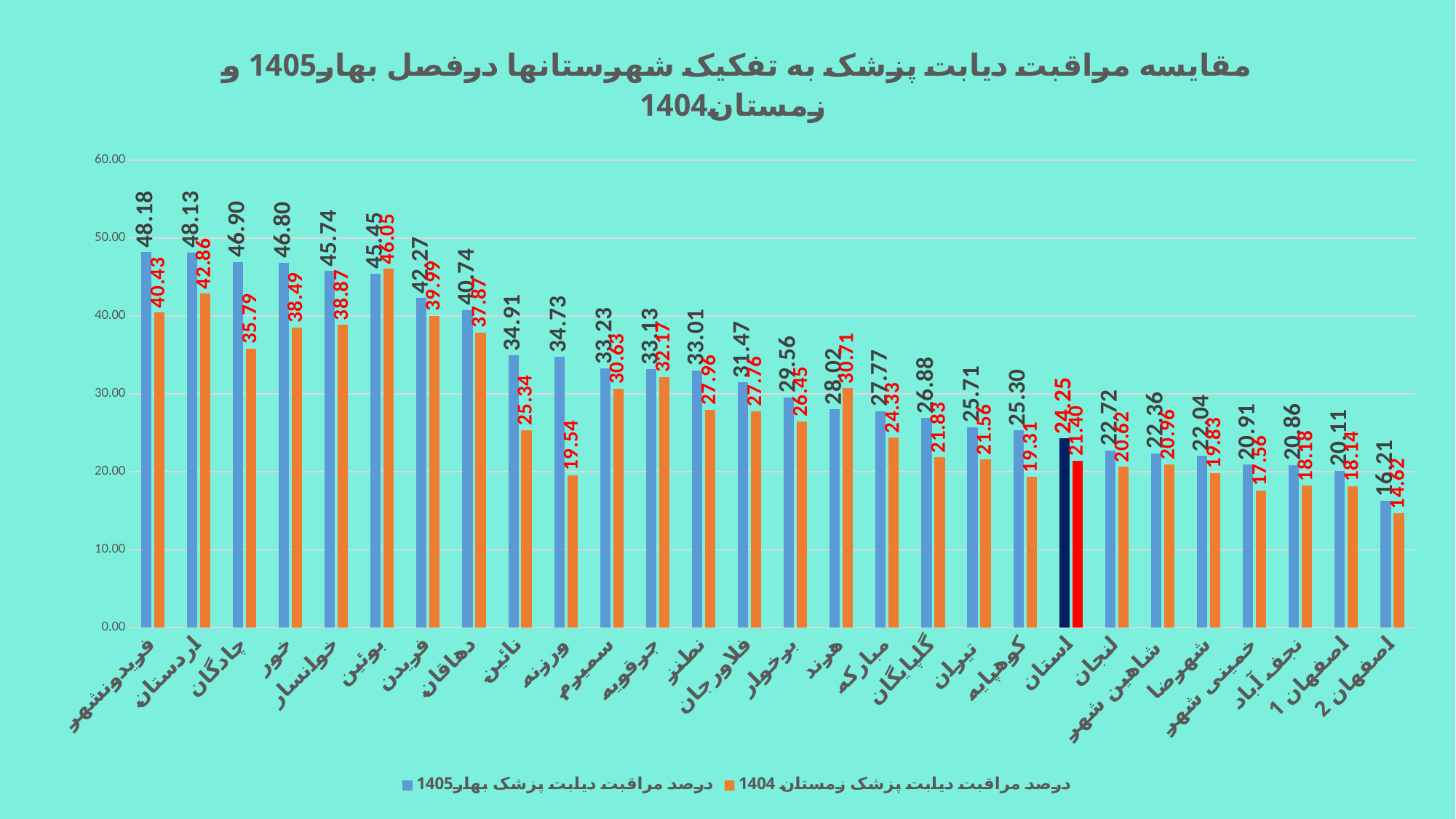

### Chart: مقایسه مراقبت دیابت پزشک به تفکیک شهرستانها درفصل بهار1405 و زمستان1404

| Category | درصد مراقبت دیابت پزشک بهار1405 | درصد مراقبت دیابت پزشک زمستان 1404 |
|---|---|---|
| فریدونشهر | 48.18355640535373 | 40.4296875 |
| اردستان | 48.13450023030861 | 42.86379511059371 |
| چادگان | 46.89542483660131 | 35.785953177257525 |
| خور | 46.7956469165659 | 38.49449204406365 |
| خوانسار | 45.73875802997859 | 38.87188456493222 |
| بوئین | 45.44832306639288 | 46.04715672676838 |
| فریدن | 42.27156276686593 | 39.99422466069882 |
| دهاقان | 40.74074074074074 | 37.870514820592824 |
| نائین | 34.906054279749476 | 25.34188034188034 |
| ورزنه | 34.73022524882137 | 19.538968166849617 |
| سمیرم | 33.22533136966126 | 30.634638196915777 |
| جرقویه | 33.131313131313135 | 32.17213114754098 |
| نطنز | 33.01403430608153 | 27.960378208014408 |
| فلاورجان | 31.47114633329613 | 27.76107550059561 |
| برخوار | 29.55816874072383 | 26.453184824225552 |
| هرند | 28.021647624774502 | 30.713422007255136 |
| مبارکه | 27.771703476929805 | 24.33065595716198 |
| گلپایگان | 26.87711788835384 | 21.8270445928868 |
| تیران  | 25.708547199285874 | 21.557155715571557 |
| کوهپایه | 25.302593659942364 | 19.313554392088424 |
| استان | 24.247443382838348 | 21.39998235383764 |
| لنجان | 22.71561698667834 | 20.623850884422747 |
| شاهین شهر  | 22.363686686963742 | 20.959864090040348 |
| شهرضا | 22.036183840880998 | 19.834523404737617 |
| خمینی شهر | 20.914969597529197 | 17.563213902177097 |
| نجف آباد | 20.862198090245272 | 18.183976824808852 |
| اصفهان 1 | 20.109271601158657 | 18.142120836117208 |
| اصفهان 2 | 16.21387546722582 | 14.621005410905056 |